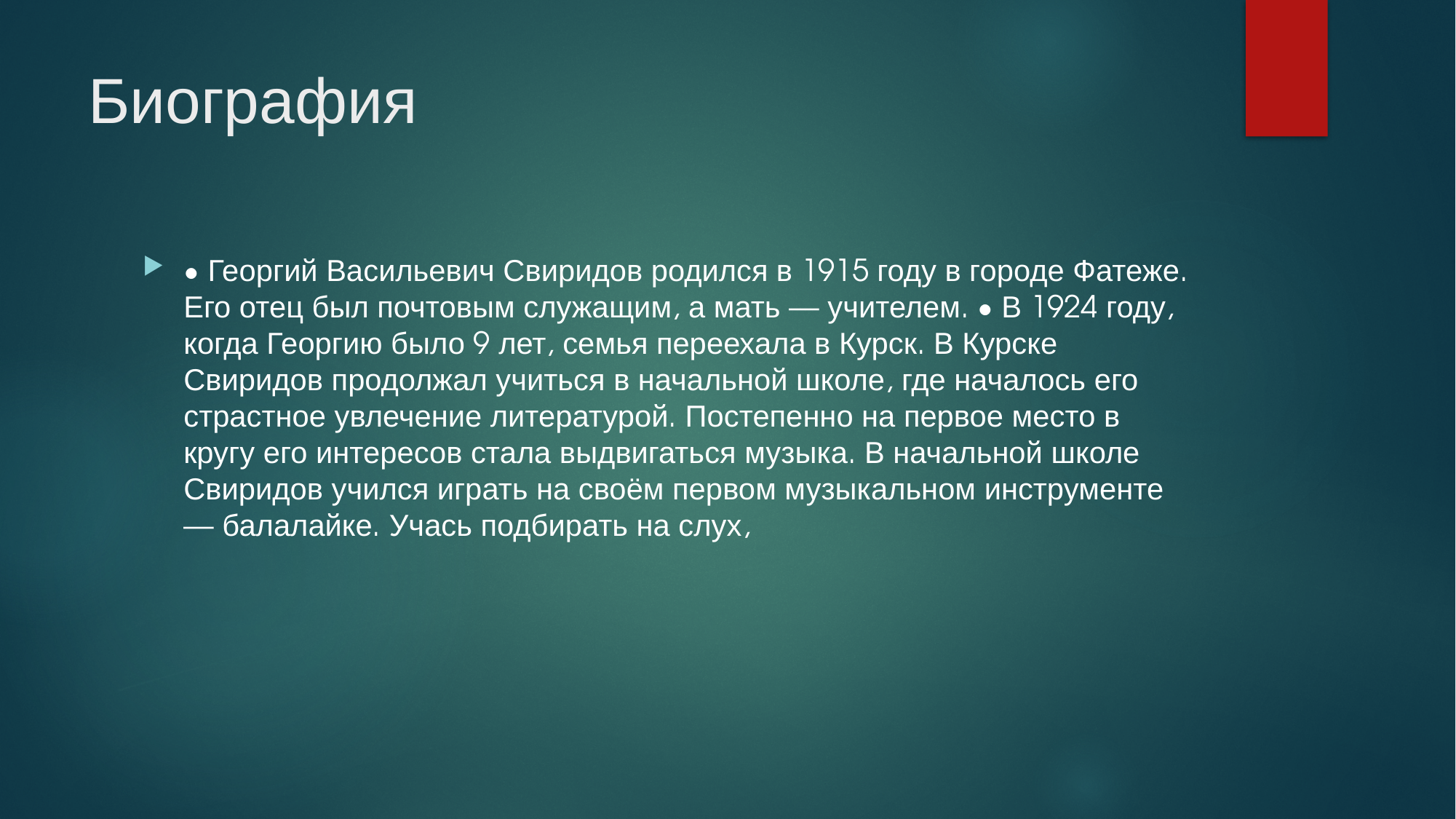

# Биография
• Георгий Васильевич Свиридов родился в 1915 году в городе Фатеже. Его отец был почтовым служащим, а мать — учителем. • В 1924 году, когда Георгию было 9 лет, семья переехала в Курск. В Курске Свиридов продолжал учиться в начальной школе, где началось его страстное увлечение литературой. Постепенно на первое место в кругу его интересов стала выдвигаться музыка. В начальной школе Свиридов учился играть на своём первом музыкальном инструменте — балалайке. Учась подбирать на слух,